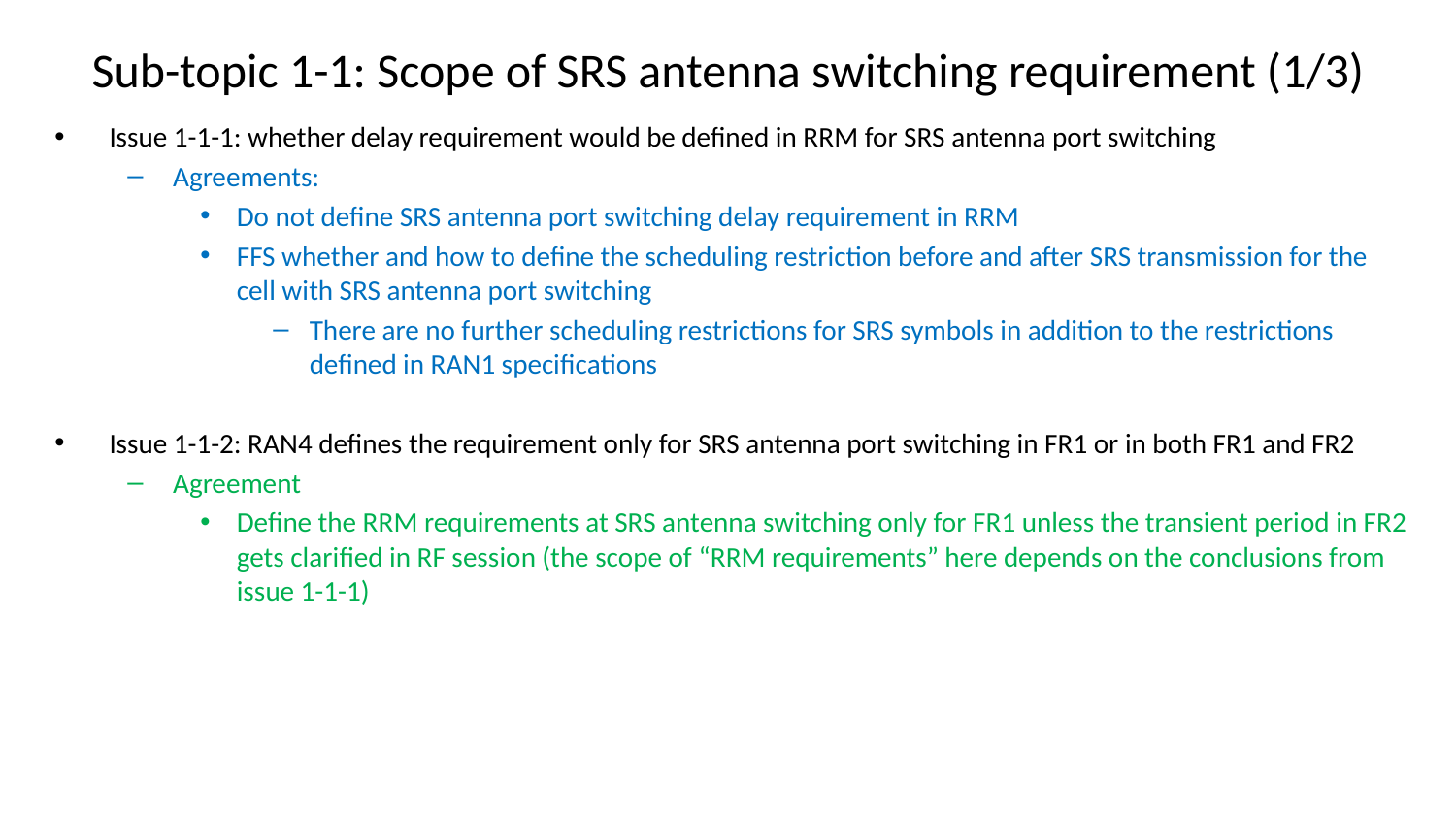

# Sub-topic 1-1: Scope of SRS antenna switching requirement (1/3)
Issue 1-1-1: whether delay requirement would be defined in RRM for SRS antenna port switching
Agreements:
Do not define SRS antenna port switching delay requirement in RRM
FFS whether and how to define the scheduling restriction before and after SRS transmission for the cell with SRS antenna port switching
There are no further scheduling restrictions for SRS symbols in addition to the restrictions defined in RAN1 specifications

Issue 1-1-2: RAN4 defines the requirement only for SRS antenna port switching in FR1 or in both FR1 and FR2
Agreement
Define the RRM requirements at SRS antenna switching only for FR1 unless the transient period in FR2 gets clarified in RF session (the scope of “RRM requirements” here depends on the conclusions from issue 1-1-1)